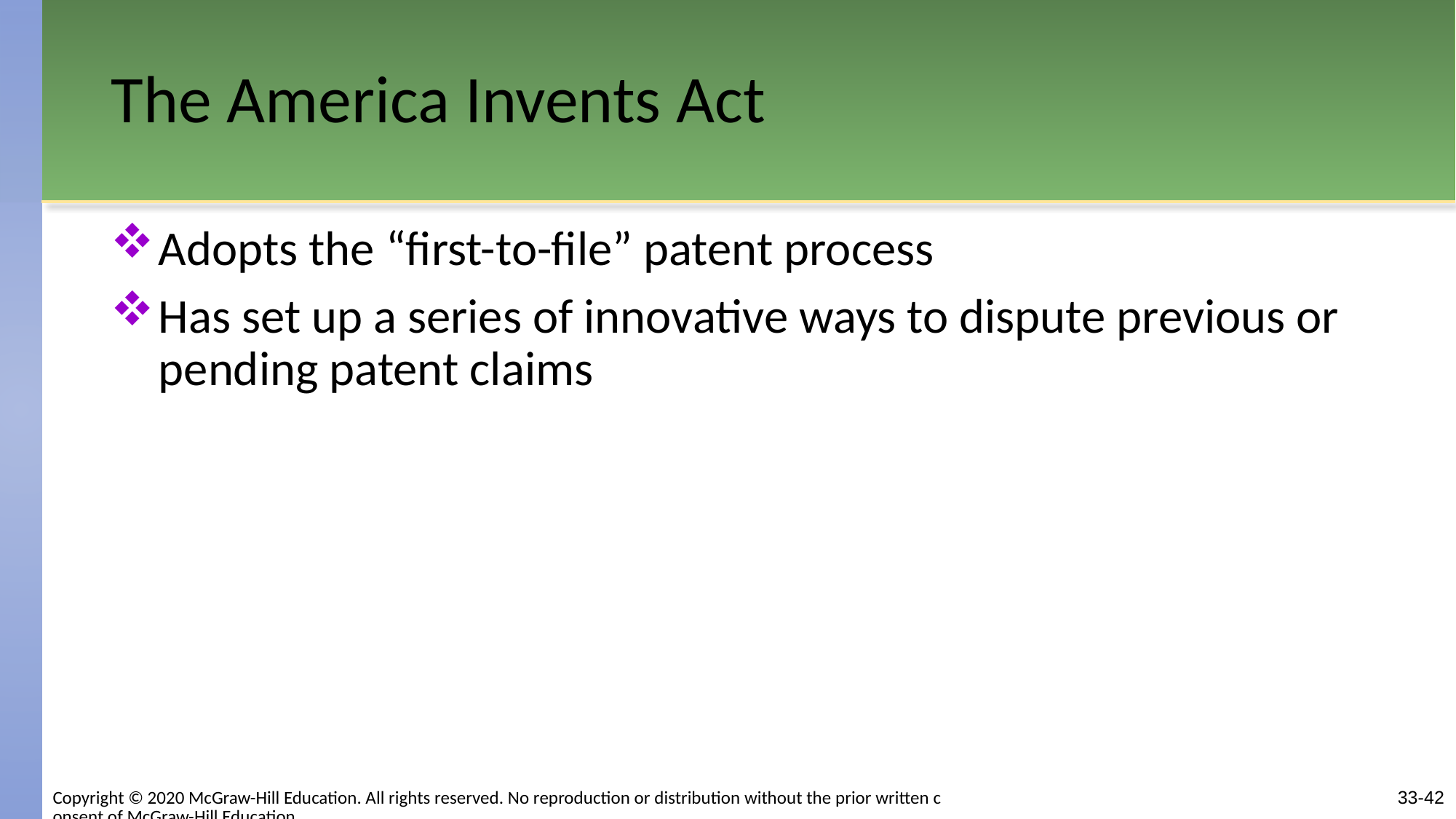

# The America Invents Act
Adopts the “first-to-file” patent process
Has set up a series of innovative ways to dispute previous or pending patent claims
Copyright © 2020 McGraw-Hill Education. All rights reserved. No reproduction or distribution without the prior written consent of McGraw-Hill Education.
33-42